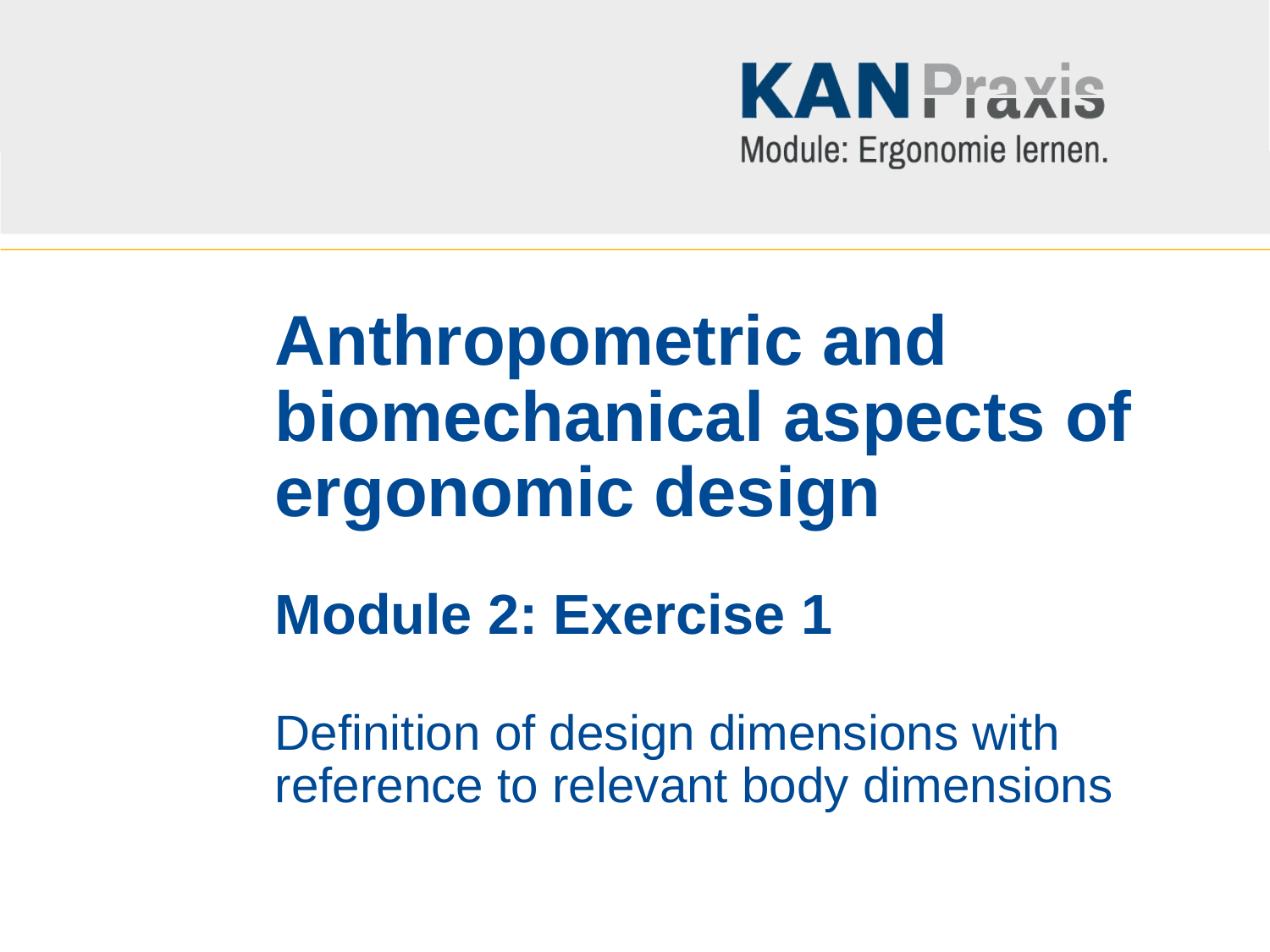

# Anthropometric and biomechanical aspects of ergonomic design Module 2: Exercise 1 Definition of design dimensions with reference to relevant body dimensions